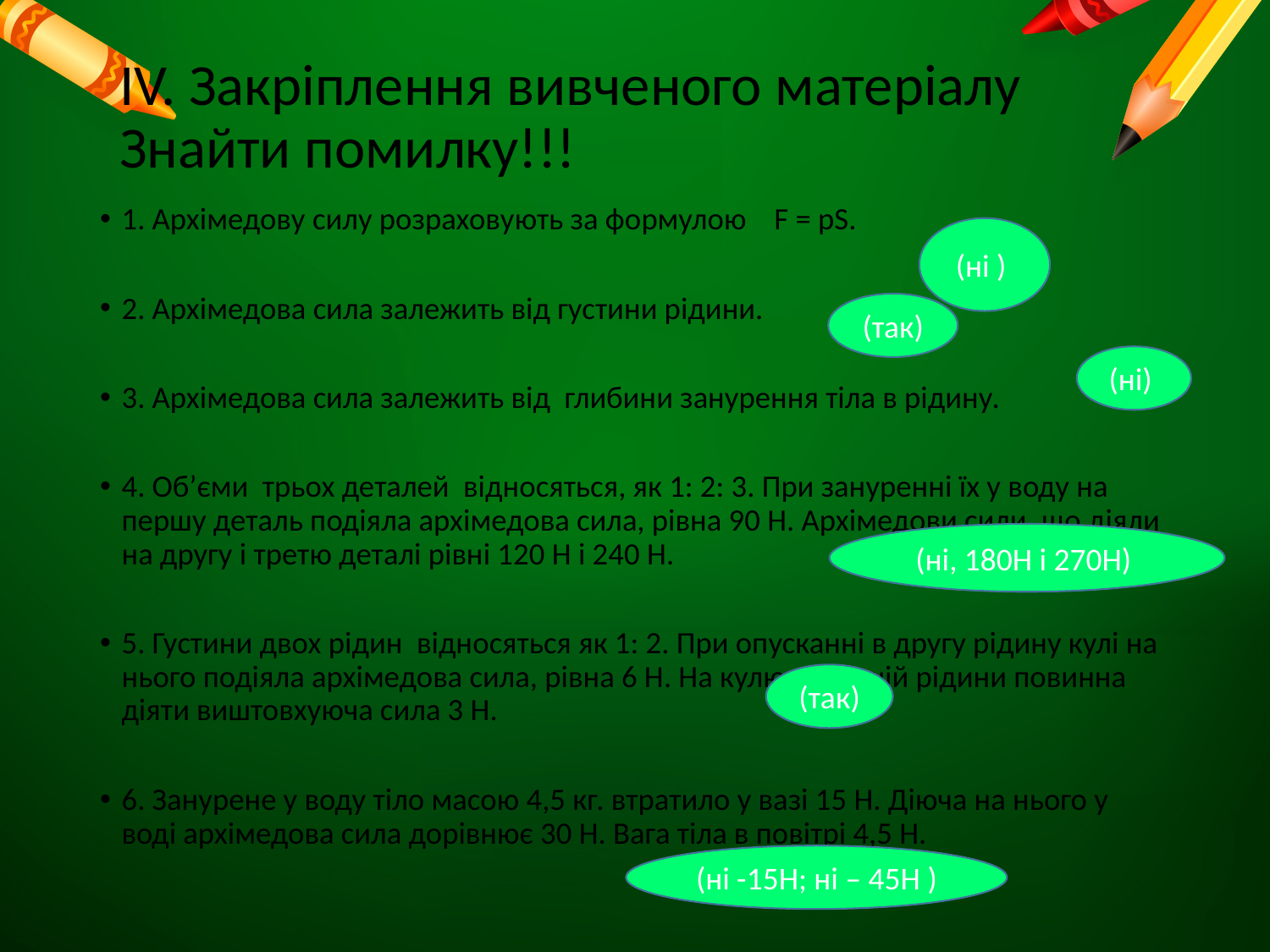

# IV. Закріплення вивченого матеріалу Знайти помилку!!!
1. Архімедову силу розраховують за формулою    F = pS.

2. Архімедова сила залежить від густини рідини.

3. Архімедова сила залежить від  глибини занурення тіла в рідину.

4. Об’єми  трьох деталей  відносяться, як 1: 2: 3. При зануренні їх у воду на першу деталь подіяла архімедова сила, рівна 90 Н. Архімедови сили, що діяли на другу і третю деталі рівні 120 Н і 240 Н.

5. Густини двох рідин  відносяться як 1: 2. При опусканні в другу рідину кулі на нього подіяла архімедова сила, рівна 6 Н. На кулю в першій рідини повинна діяти виштовхуюча сила 3 Н.

6. Занурене у воду тіло масою 4,5 кг. втратило у вазі 15 Н. Діюча на нього у воді архімедова сила дорівнює 30 Н. Вага тіла в повітрі 4,5 Н.

(ні )
(так)
(ні)
(ні, 180Н і 270Н)
(так)
(ні -15Н; ні – 45Н )